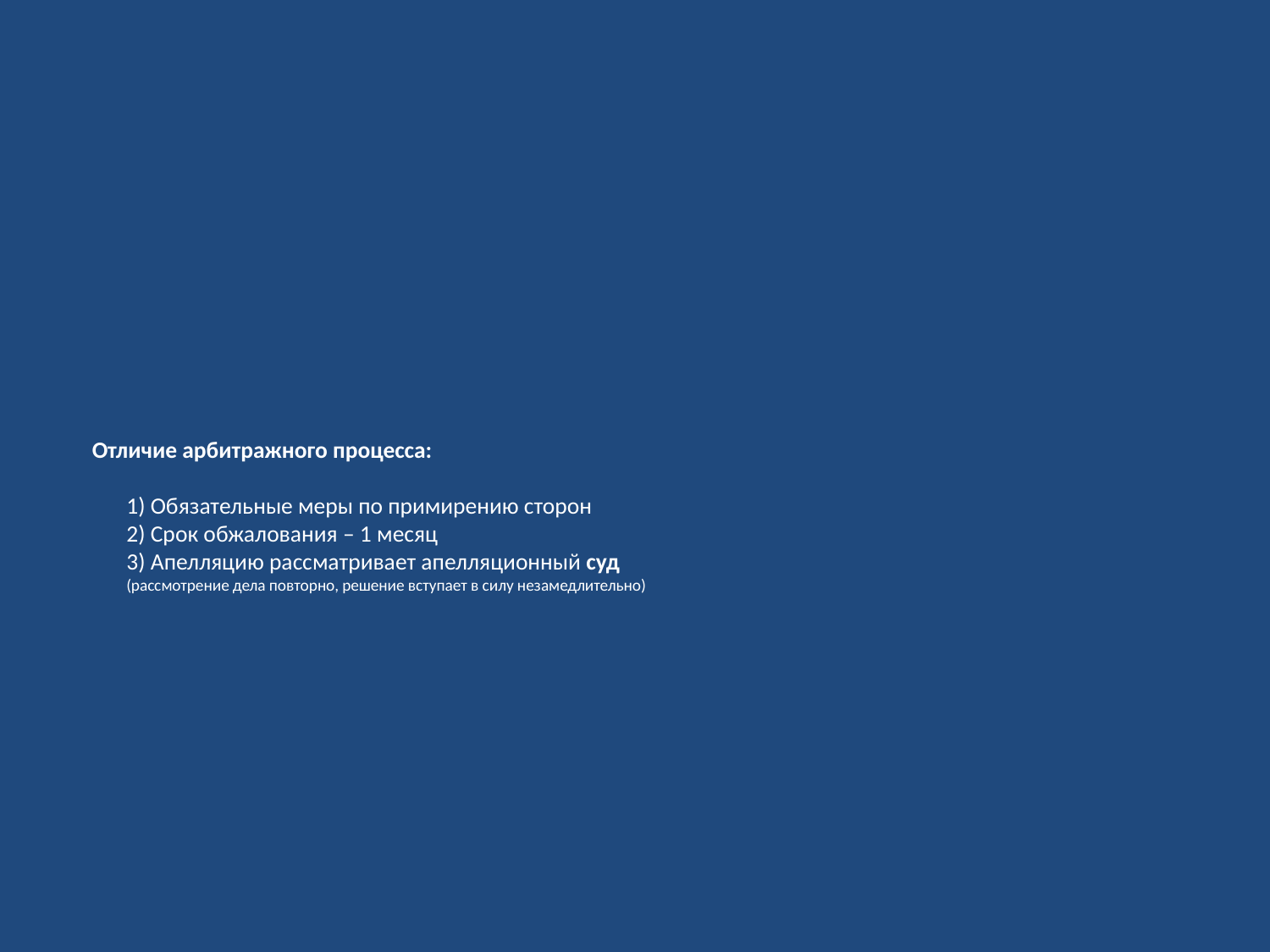

# Отличие арбитражного процесса: 1) Обязательные меры по примирению сторон 2) Срок обжалования – 1 месяц 3) Апелляцию рассматривает апелляционный суд (рассмотрение дела повторно, решение вступает в силу незамедлительно)